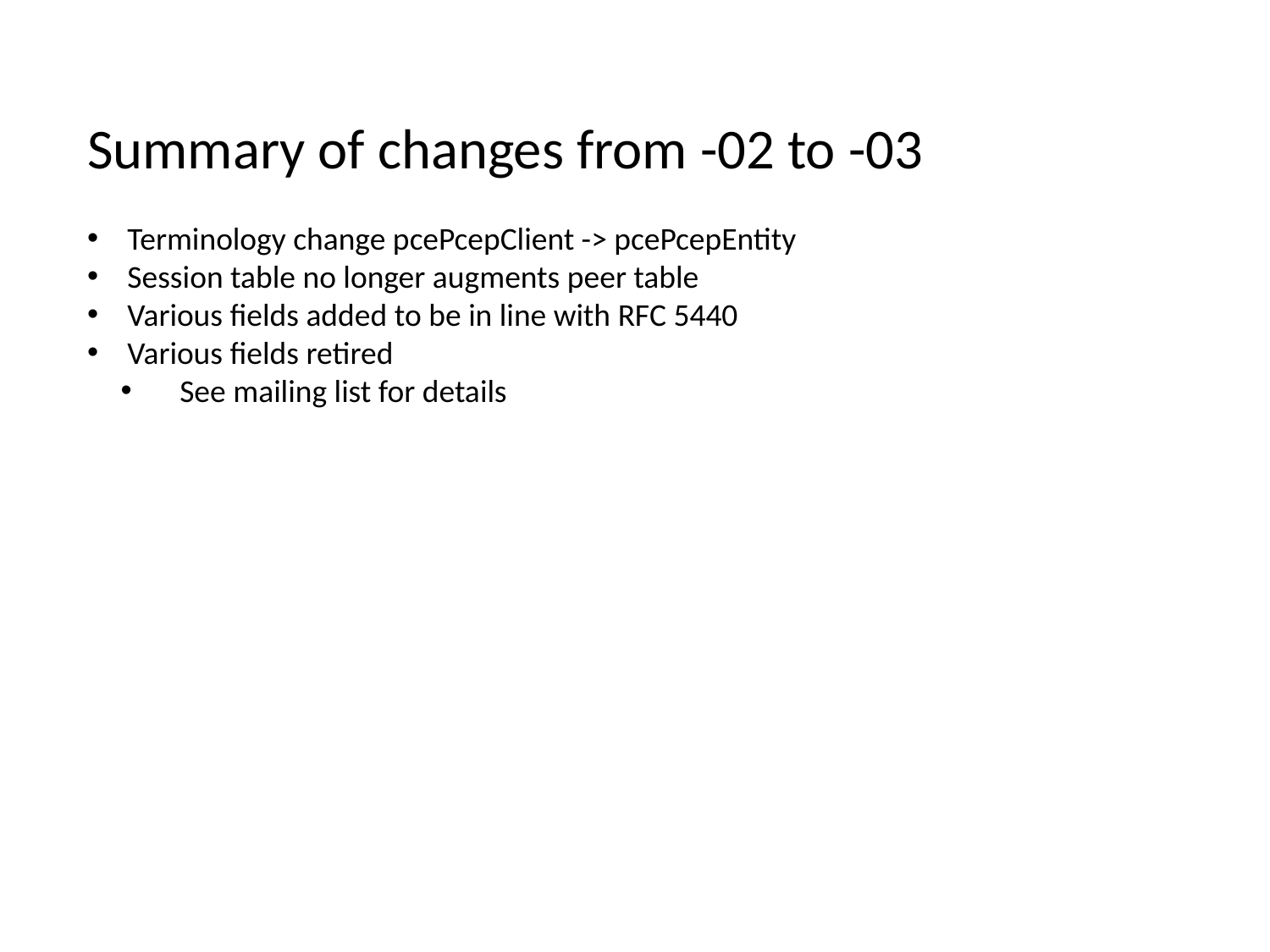

Summary of changes from -02 to -03

    Terminology change pcePcepClient -> pcePcepEntity
    Session table no longer augments peer table
    Various fields added to be in line with RFC 5440
    Various fields retired
    See mailing list for details